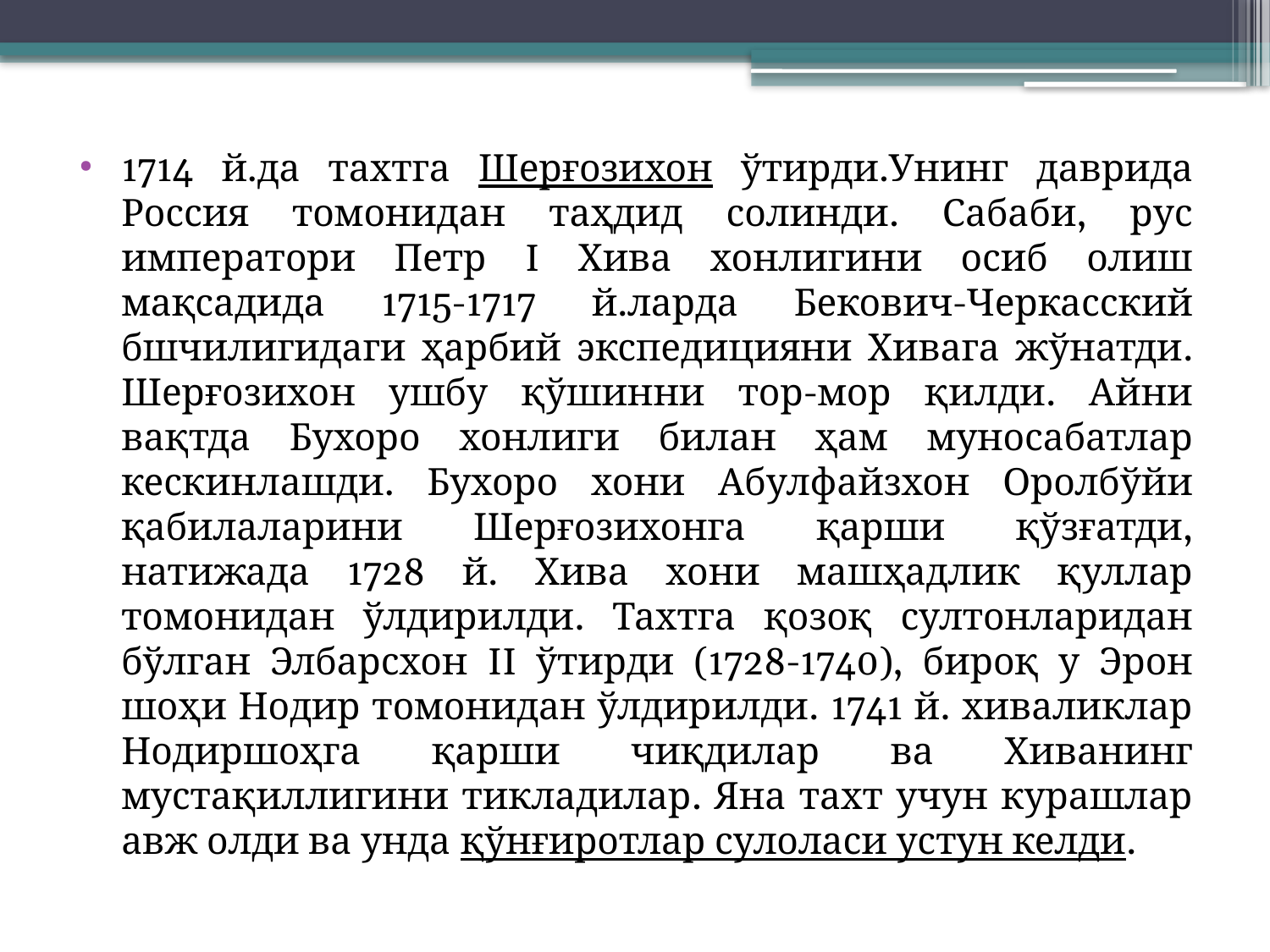

1714 й.да тахтга Шерғозихон ўтирди.Унинг даврида Россия томонидан таҳдид солинди. Сабаби, рус императори Петр I Хива хонлигини осиб олиш мақсадида 1715-1717 й.ларда Бекович-Черкасский бшчилигидаги ҳарбий экспедицияни Хивага жўнатди. Шерғозихон ушбу қўшинни тор-мор қилди. Айни вақтда Бухоро хонлиги билан ҳам муносабатлар кескинлашди. Бухоро хони Абулфайзхон Оролбўйи қабилаларини Шерғозихонга қарши қўзғатди, натижада 1728 й. Хива хони машҳадлик қуллар томонидан ўлдирилди. Тахтга қозоқ султонларидан бўлган Элбарсхон II ўтирди (1728-1740), бироқ у Эрон шоҳи Нодир томонидан ўлдирилди. 1741 й. хиваликлар Нодиршоҳга қарши чиқдилар ва Хиванинг мустақиллигини тикладилар. Яна тахт учун курашлар авж олди ва унда қўнғиротлар сулоласи устун келди.